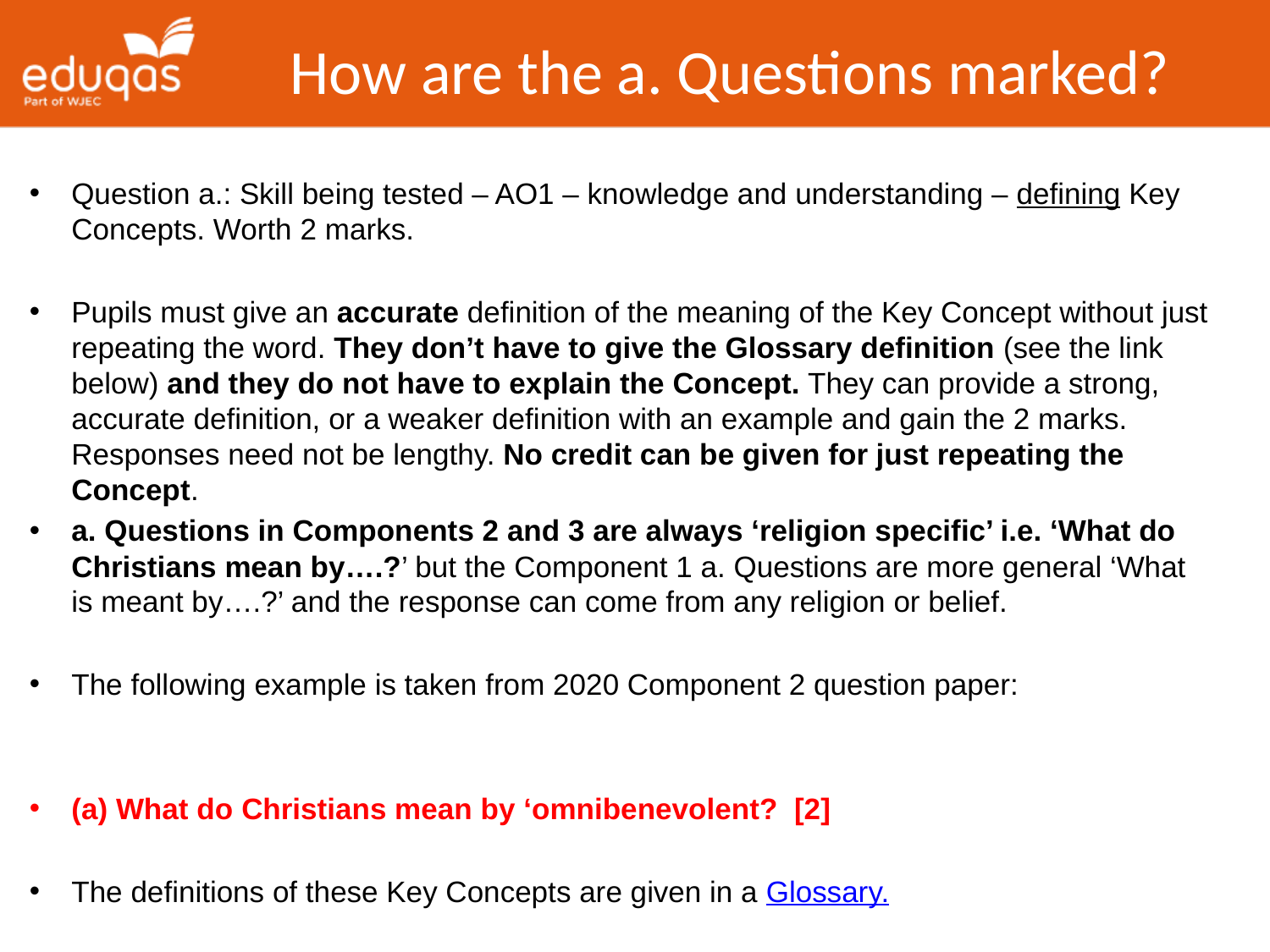

# How are the a. Questions marked?
Question a.: Skill being tested – AO1 – knowledge and understanding – defining Key Concepts. Worth 2 marks.

Pupils must give an accurate definition of the meaning of the Key Concept without just repeating the word. They don’t have to give the Glossary definition (see the link below) and they do not have to explain the Concept. They can provide a strong, accurate definition, or a weaker definition with an example and gain the 2 marks. Responses need not be lengthy. No credit can be given for just repeating the Concept.
a. Questions in Components 2 and 3 are always ‘religion specific’ i.e. ‘What do Christians mean by….?’ but the Component 1 a. Questions are more general ‘What is meant by….?’ and the response can come from any religion or belief.

The following example is taken from 2020 Component 2 question paper:

(a) What do Christians mean by ‘omnibenevolent?  [2]

The definitions of these Key Concepts are given in a Glossary.